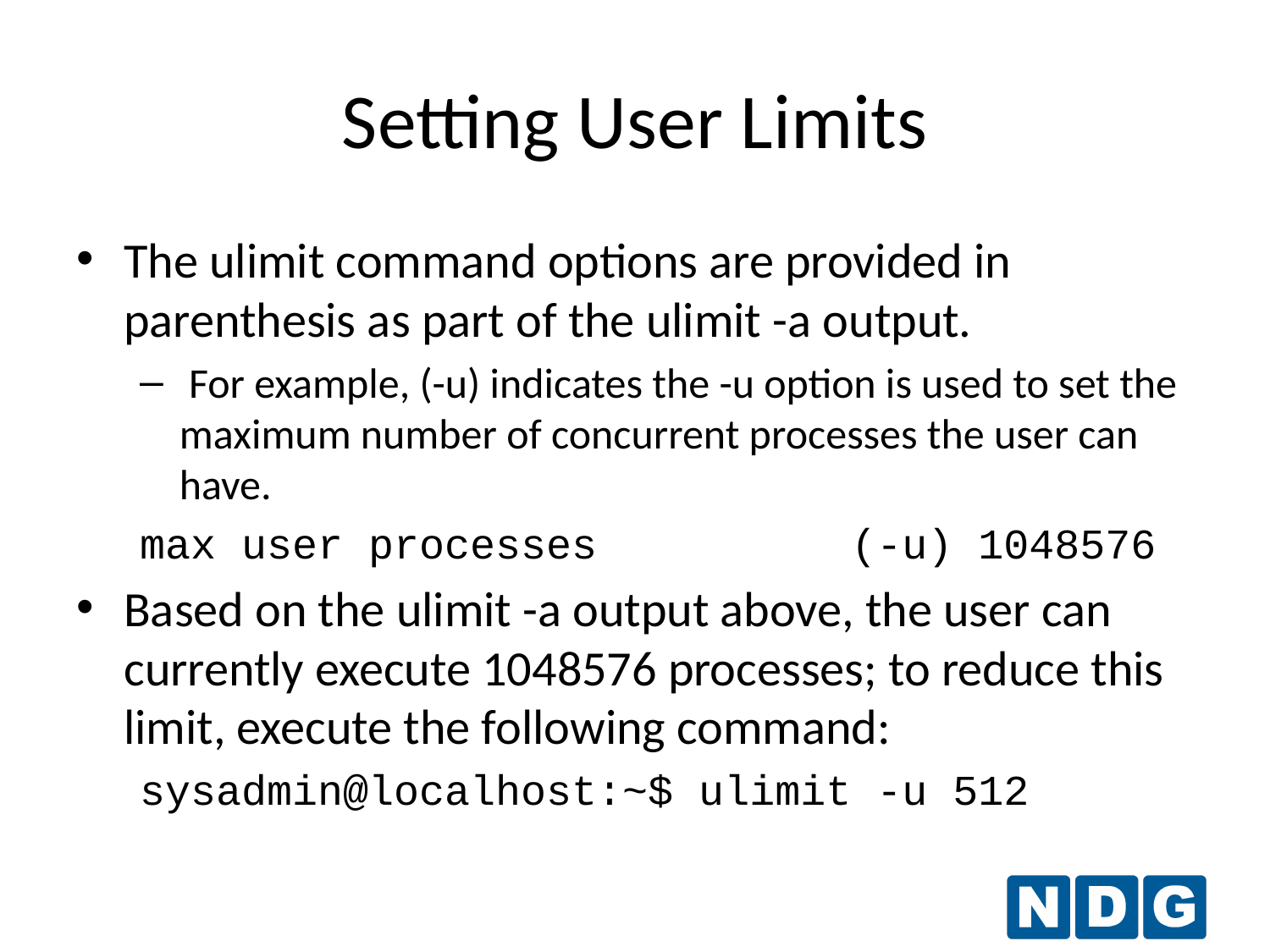

# Setting User Limits
The ulimit command options are provided in parenthesis as part of the ulimit -a output.
 For example, (-u) indicates the -u option is used to set the maximum number of concurrent processes the user can have.
max user processes          (-u) 1048576
Based on the ulimit -a output above, the user can currently execute 1048576 processes; to reduce this limit, execute the following command:
sysadmin@localhost:~$ ulimit -u 512